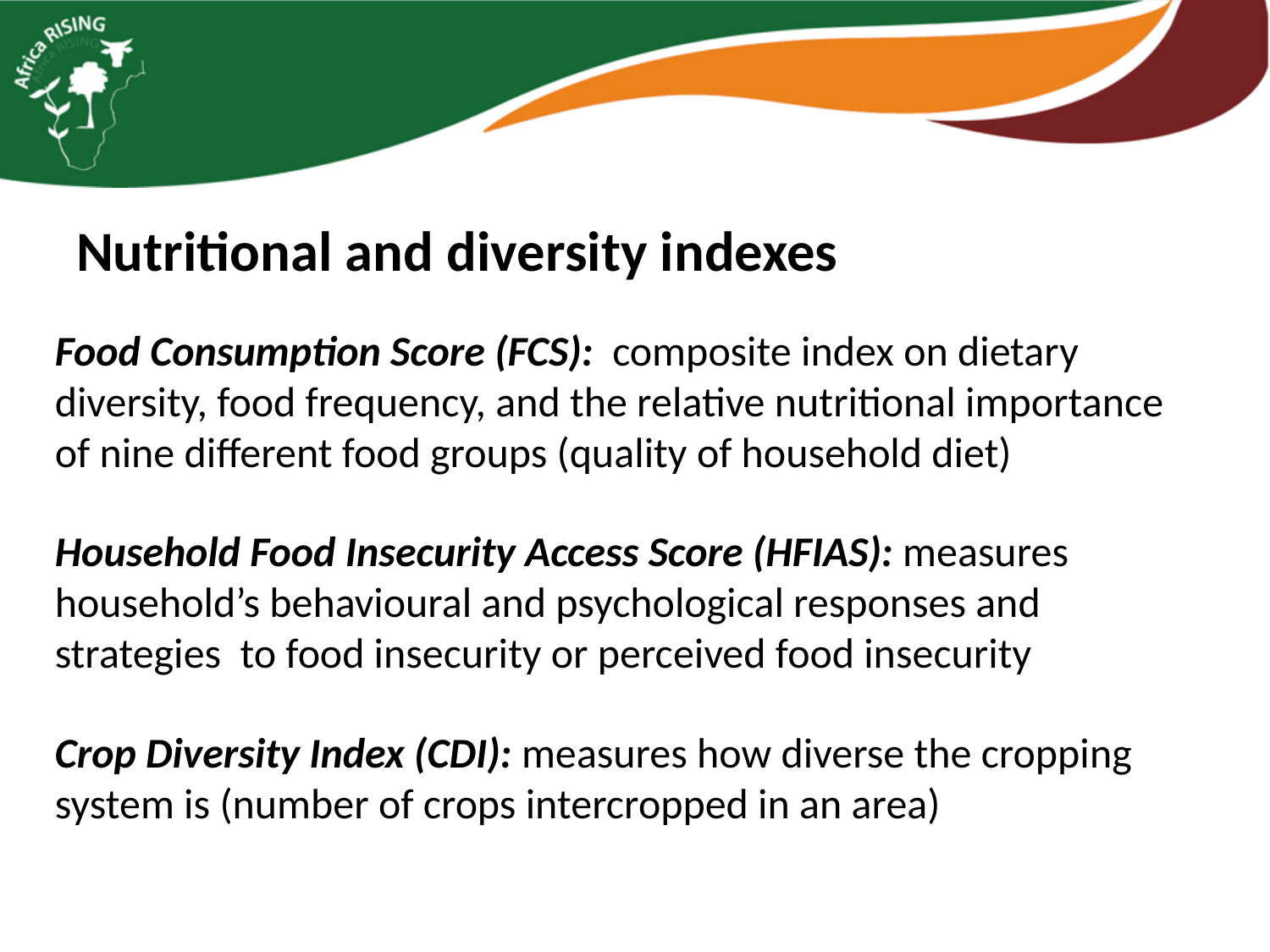

# Nutritional and diversity indexes
Food Consumption Score (FCS):  composite index on dietary diversity, food frequency, and the relative nutritional importance of nine different food groups (quality of household diet)
Household Food Insecurity Access Score (HFIAS): measures household’s behavioural and psychological responses and strategies  to food insecurity or perceived food insecurity
Crop Diversity Index (CDI): measures how diverse the cropping system is (number of crops intercropped in an area)